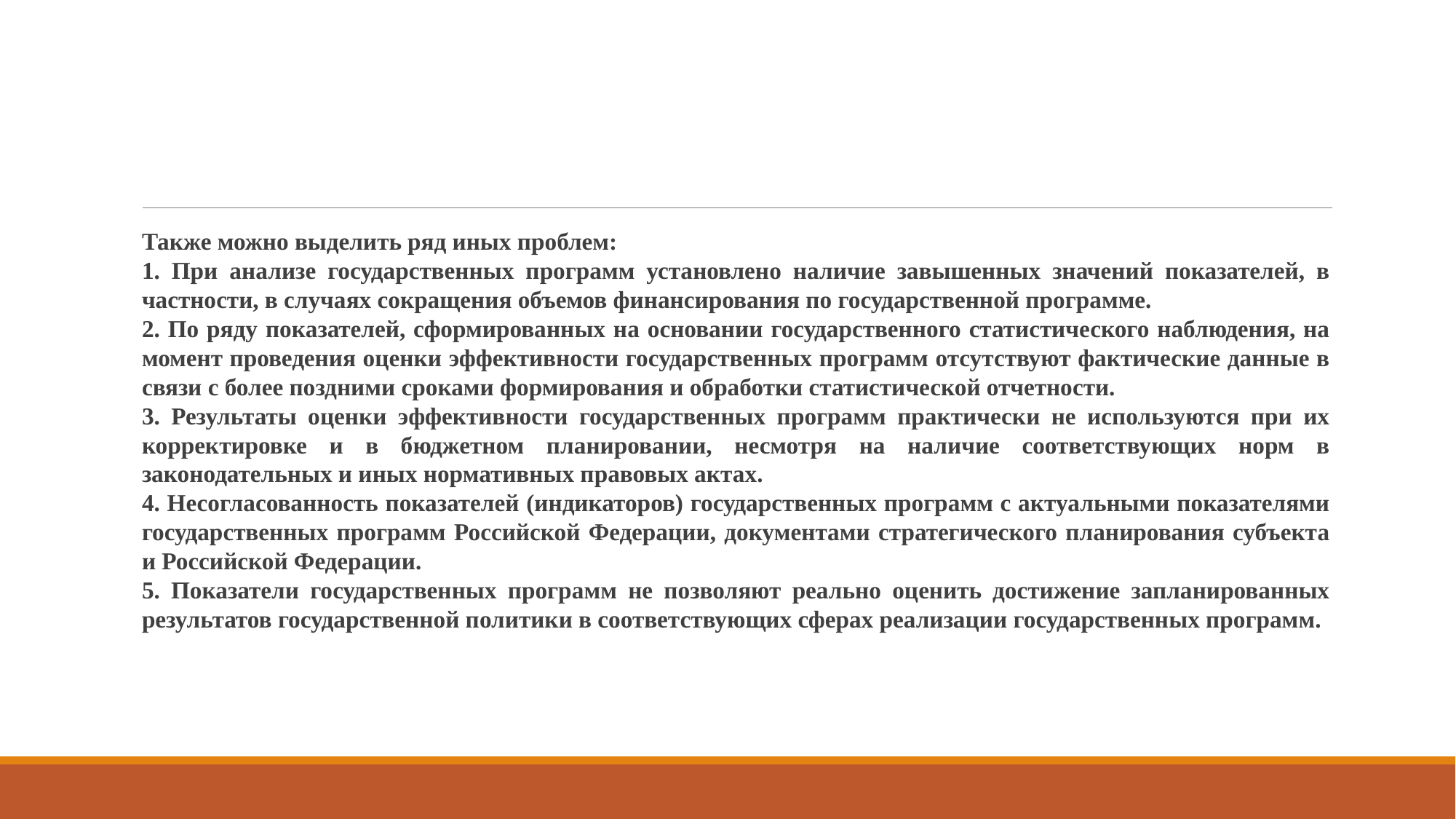

Также можно выделить ряд иных проблем:
1. При анализе государственных программ установлено наличие завышенных значений показателей, в частности, в случаях сокращения объемов финансирования по государственной программе.
2. По ряду показателей, сформированных на основании государственного статистического наблюдения, на момент проведения оценки эффективности государственных программ отсутствуют фактические данные в связи с более поздними сроками формирования и обработки статистической отчетности.
3. Результаты оценки эффективности государственных программ практически не используются при их корректировке и в бюджетном планировании, несмотря на наличие соответствующих норм в законодательных и иных нормативных правовых актах.
4. Несогласованность показателей (индикаторов) государственных программ с актуальными показателями государственных программ Российской Федерации, документами стратегического планирования субъекта и Российской Федерации.
5. Показатели государственных программ не позволяют реально оценить достижение запланированных результатов государственной политики в соответствующих сферах реализации государственных программ.